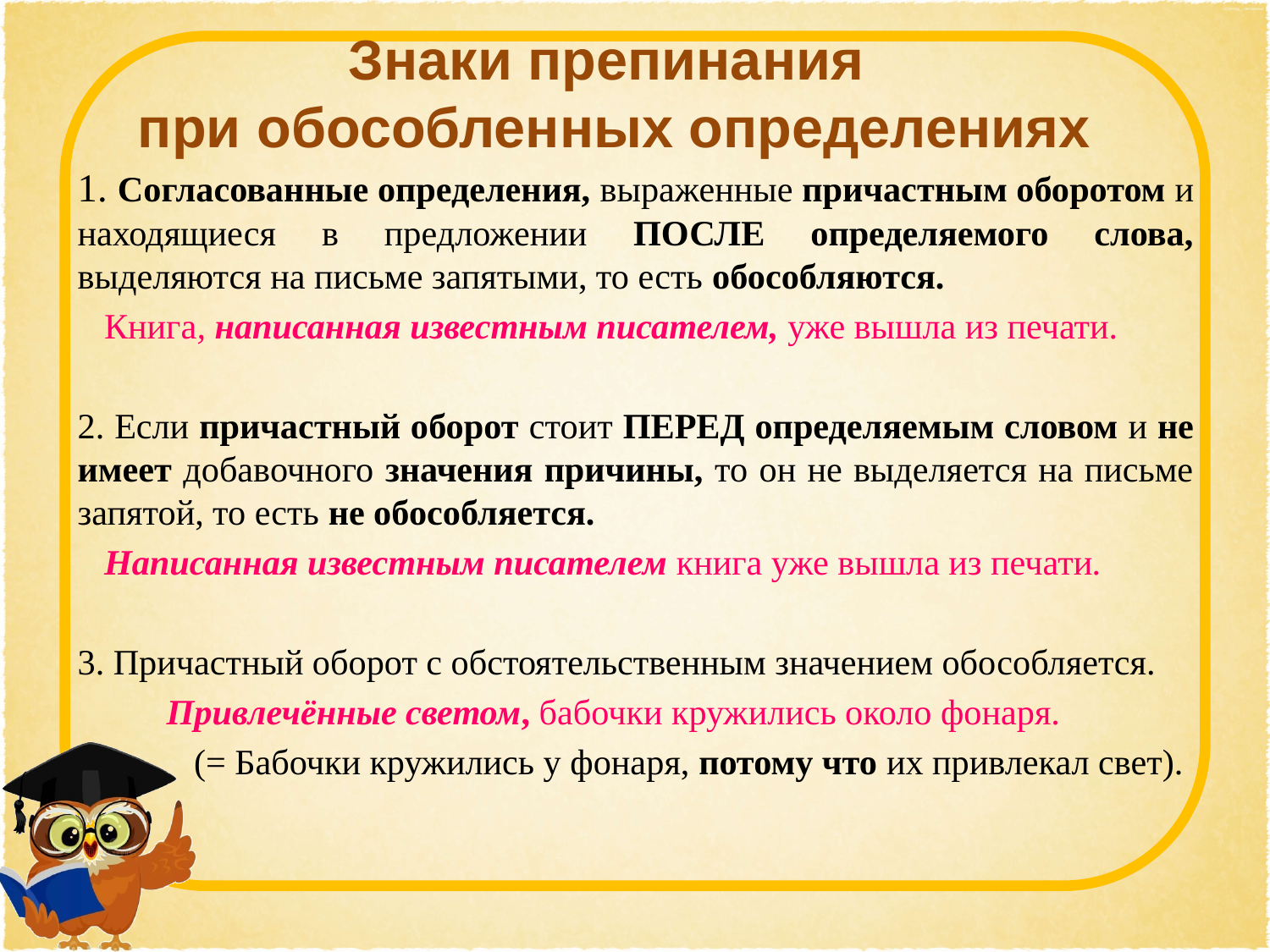

# Знаки препинания при обособленных определениях
1. Согласованные определения, выраженные причастным оборотом и находящиеся в предложении ПОСЛЕ определяемого слова, выделяются на письме запятыми, то есть обособляются.
   Книга, написанная известным писателем, уже вышла из печати.

2. Если причастный оборот стоит ПЕРЕД определяемым словом и не имеет добавочного значения причины, то он не выделяется на письме запятой, то есть не обособляется.
   Написанная известным писателем книга уже вышла из печати.

3. Причастный оборот с обстоятельственным значением обособляется.
          Привлечённые светом, бабочки кружились около фонаря.
   (= Бабочки кружились у фонаря, потому что их привлекал свет).